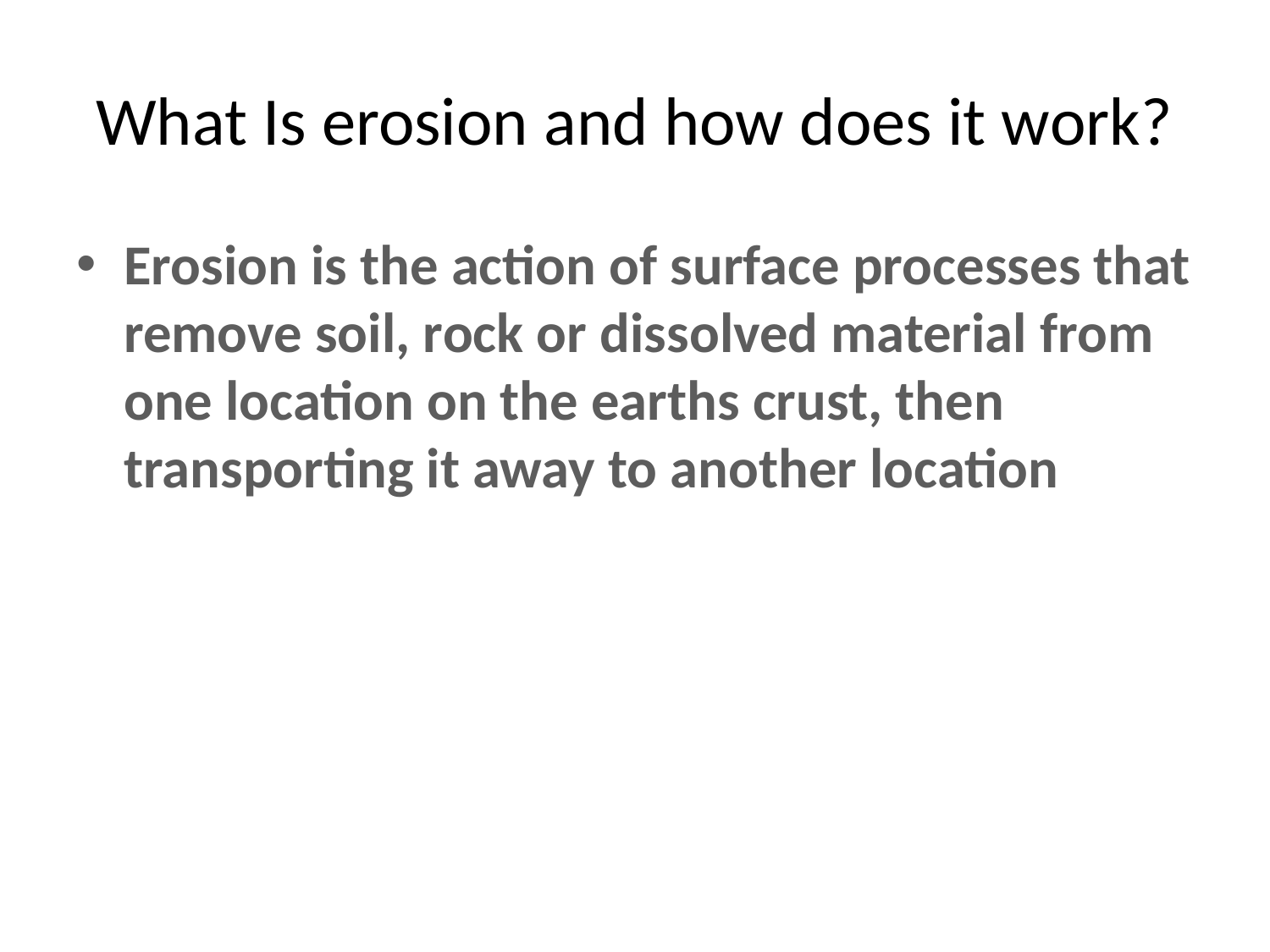

# What Is erosion and how does it work?
Erosion is the action of surface processes that remove soil, rock or dissolved material from one location on the earths crust, then transporting it away to another location